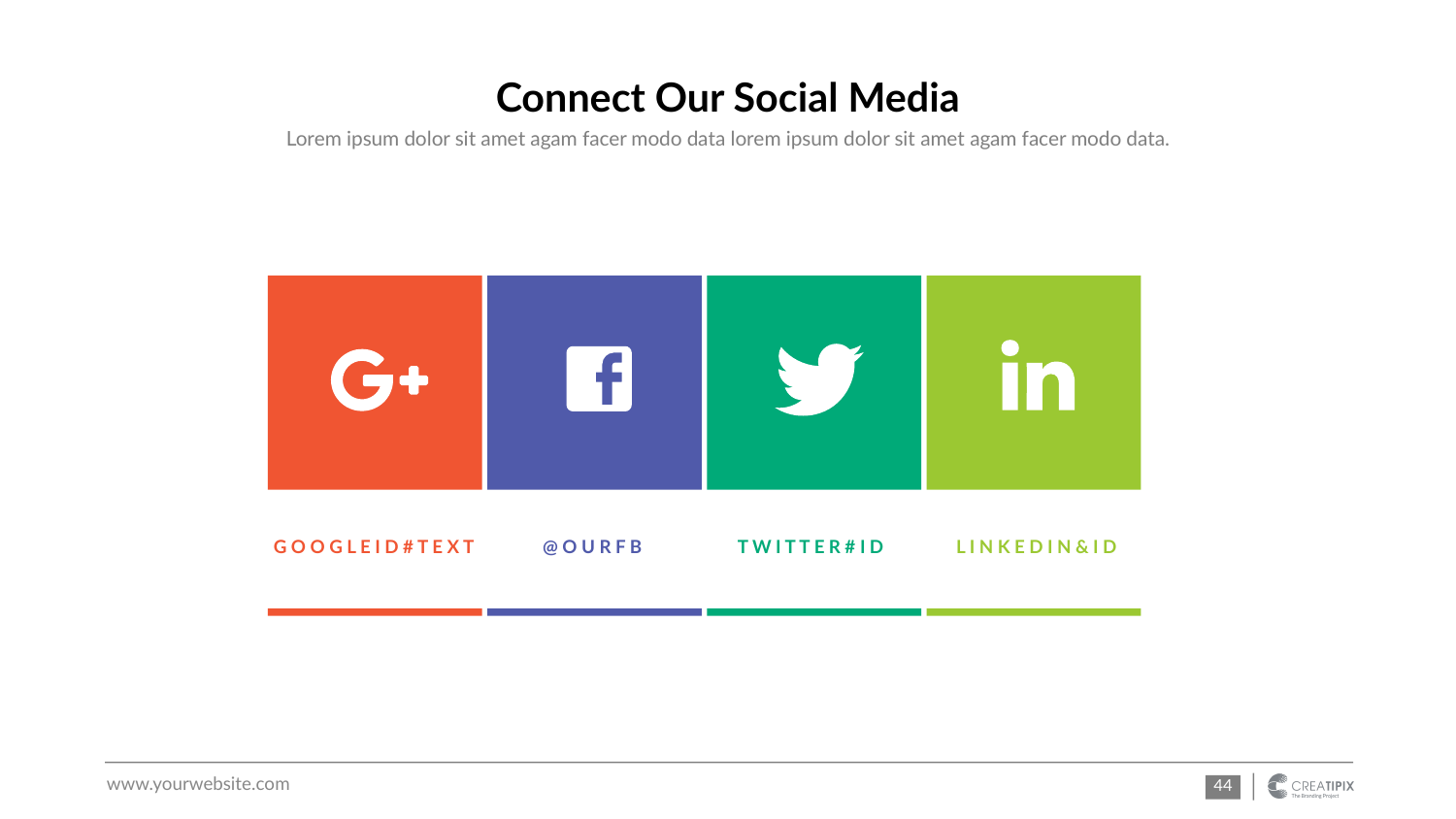

# Connect Our Social Media
Lorem ipsum dolor sit amet agam facer modo data lorem ipsum dolor sit amet agam facer modo data.

G O O G L E I D # T E X T
@ O U R F B
T W I T T E R # I D
L I N K E D I N & I D

44
www.yourwebsite.com